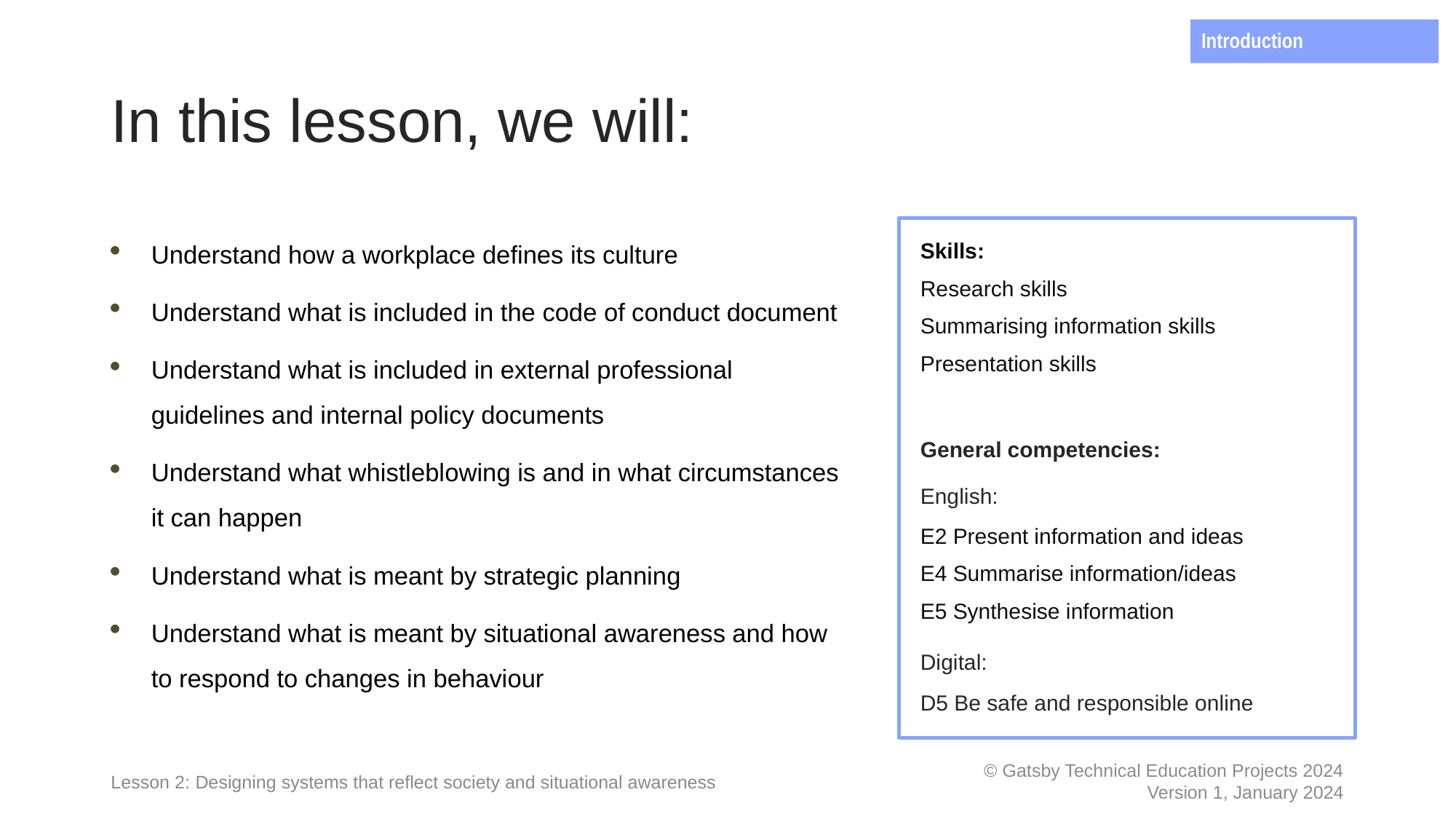

Introduction
# In this lesson, we will:
Understand how a workplace defines its culture
Understand what is included in the code of conduct document
Understand what is included in external professional guidelines and internal policy documents
Understand what whistleblowing is and in what circumstances it can happen
Understand what is meant by strategic planning
Understand what is meant by situational awareness and how to respond to changes in behaviour

Skills:
Research skills
Summarising information skills
Presentation skills

General competencies:
English:
E2 Present information and ideas
E4 Summarise information/ideas
E5 Synthesise information
Digital:
D5 Be safe and responsible online
Lesson 2: Designing systems that reflect society and situational awareness